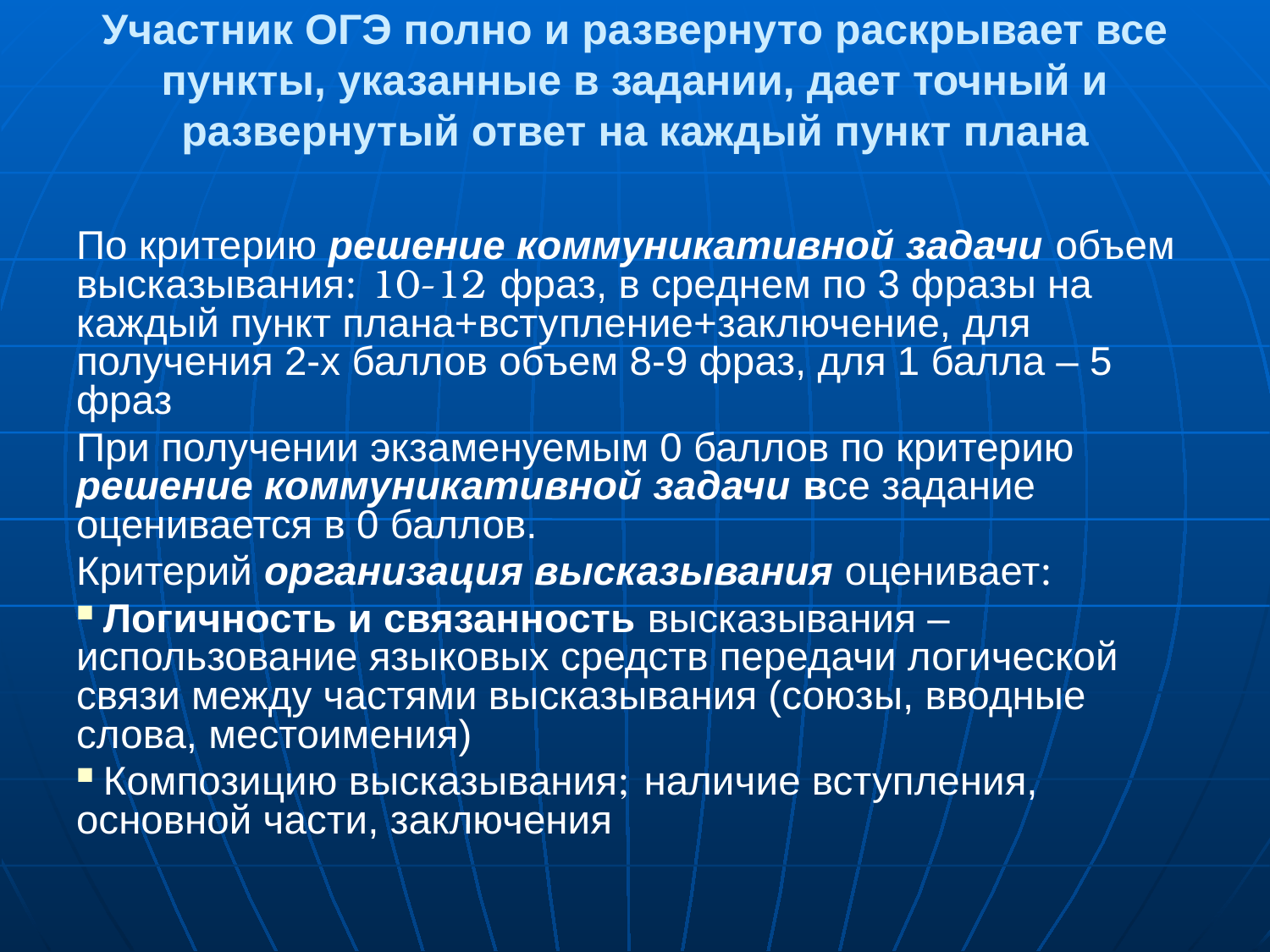

По критерию решение коммуникативной задачи объем высказывания: 10-12 фраз, в среднем по 3 фразы на каждый пункт плана+вступление+заключение, для получения 2-х баллов объем 8-9 фраз, для 1 балла – 5 фраз
При получении экзаменуемым 0 баллов по критерию решение коммуникативной задачи все задание оценивается в 0 баллов.
Критерий организация высказывания оценивает:
 Логичность и связанность высказывания – использование языковых средств передачи логической связи между частями высказывания (союзы, вводные слова, местоимения)
 Композицию высказывания; наличие вступления, основной части, заключения

Участник ОГЭ полно и развернуто раскрывает все пункты, указанные в задании, дает точный и развернутый ответ на каждый пункт плана